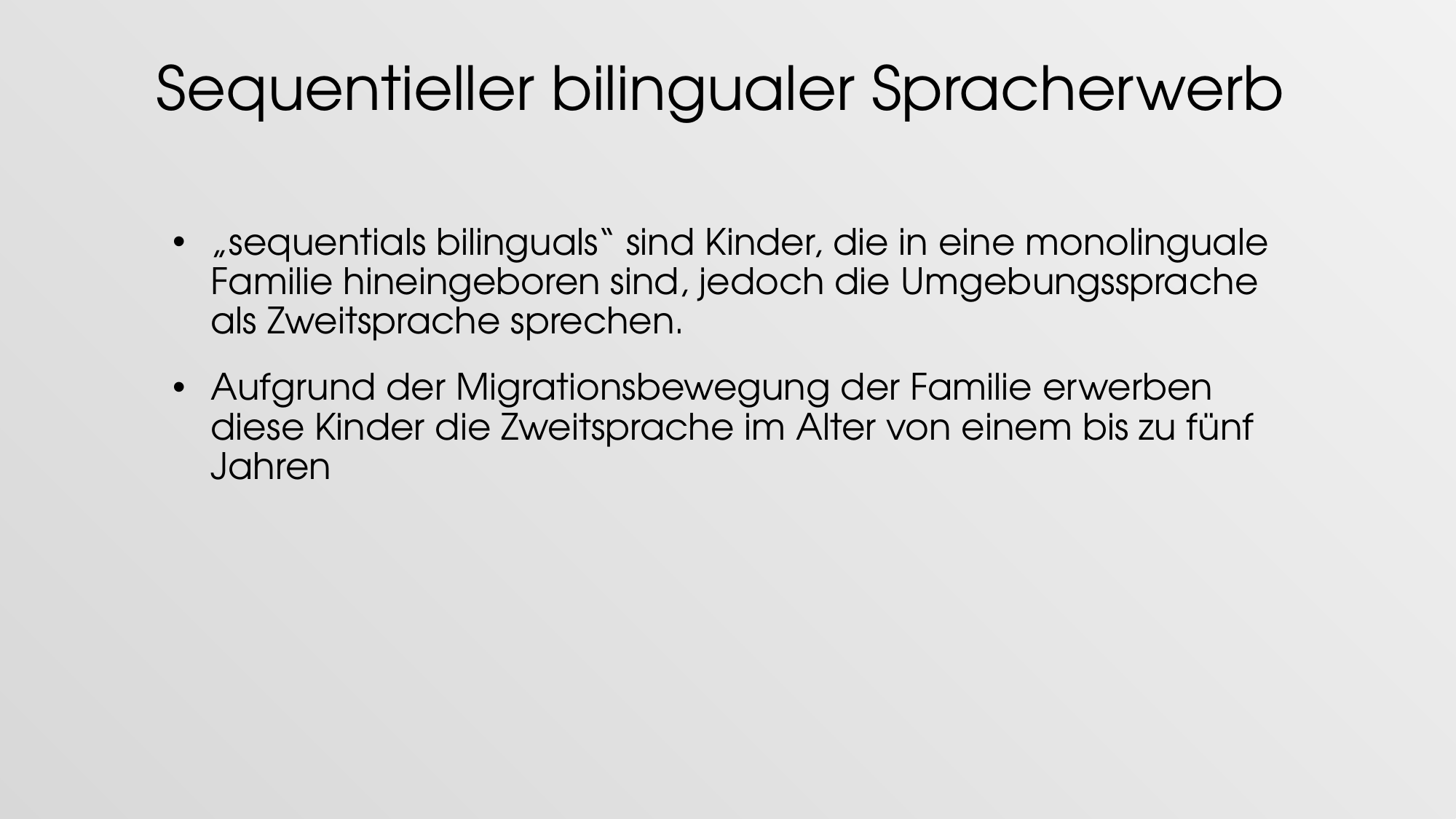

# Sequentieller bilingualer Spracherwerb
„sequentials bilinguals“ sind Kinder, die in eine monolinguale Familie hineingeboren sind, jedoch die Umgebungssprache als Zweitsprache sprechen.
Aufgrund der Migrationsbewegung der Familie erwerben diese Kinder die Zweitsprache im Alter von einem bis zu fünf Jahren